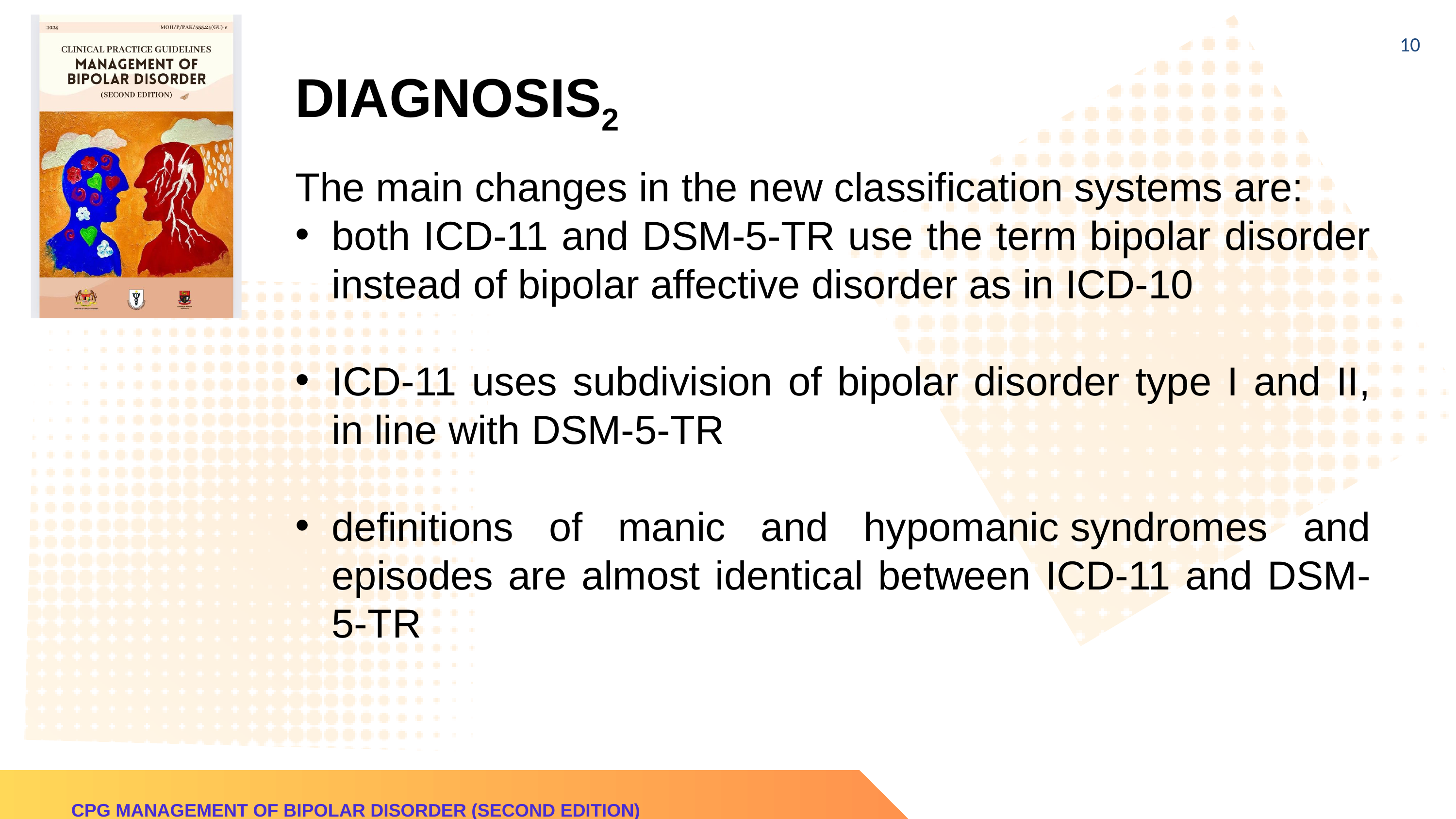

10
DIAGNOSIS2

The main changes in the new classification systems are:
both ICD-11 and DSM-5-TR use the term bipolar disorder instead of bipolar affective disorder as in ICD-10

ICD-11 uses subdivision of bipolar disorder type I and II, in line with DSM-5-TR

definitions of manic and hypomanic syndromes and episodes are almost identical between ICD-11 and DSM-5-TR

CPG MANAGEMENT OF BIPOLAR DISORDER (SECOND EDITION)